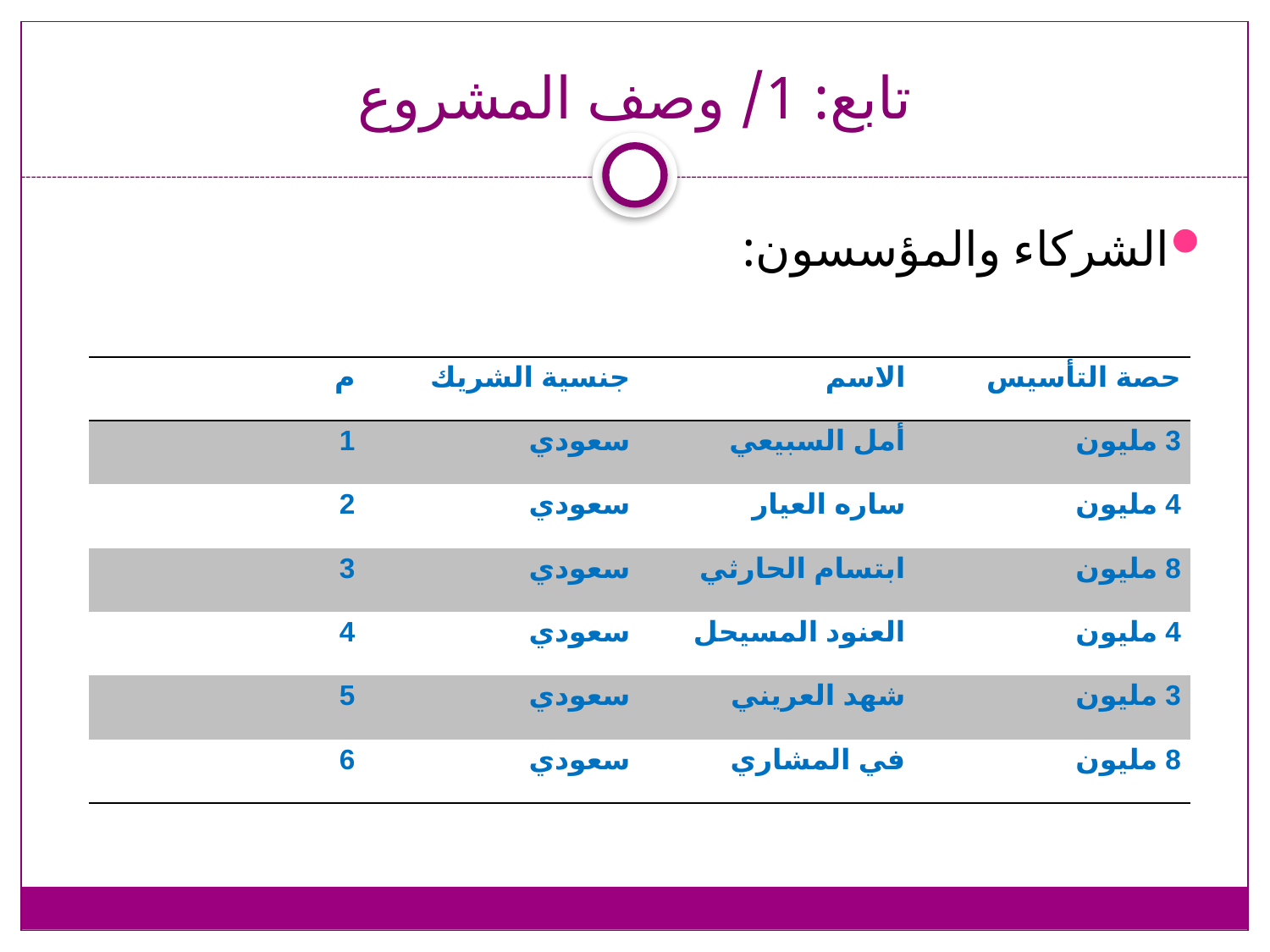

# تابع: 1/ وصف المشروع
الشركاء والمؤسسون:

| م | جنسية الشريك | الاسم | حصة التأسيس |
| --- | --- | --- | --- |
| 1 | سعودي | أمل السبيعي | 3 مليون |
| 2 | سعودي | ساره العيار | 4 مليون |
| 3 | سعودي | ابتسام الحارثي | 8 مليون |
| 4 | سعودي | العنود المسيحل | 4 مليون |
| 5 | سعودي | شهد العريني | 3 مليون |
| 6 | سعودي | في المشاري | 8 مليون |